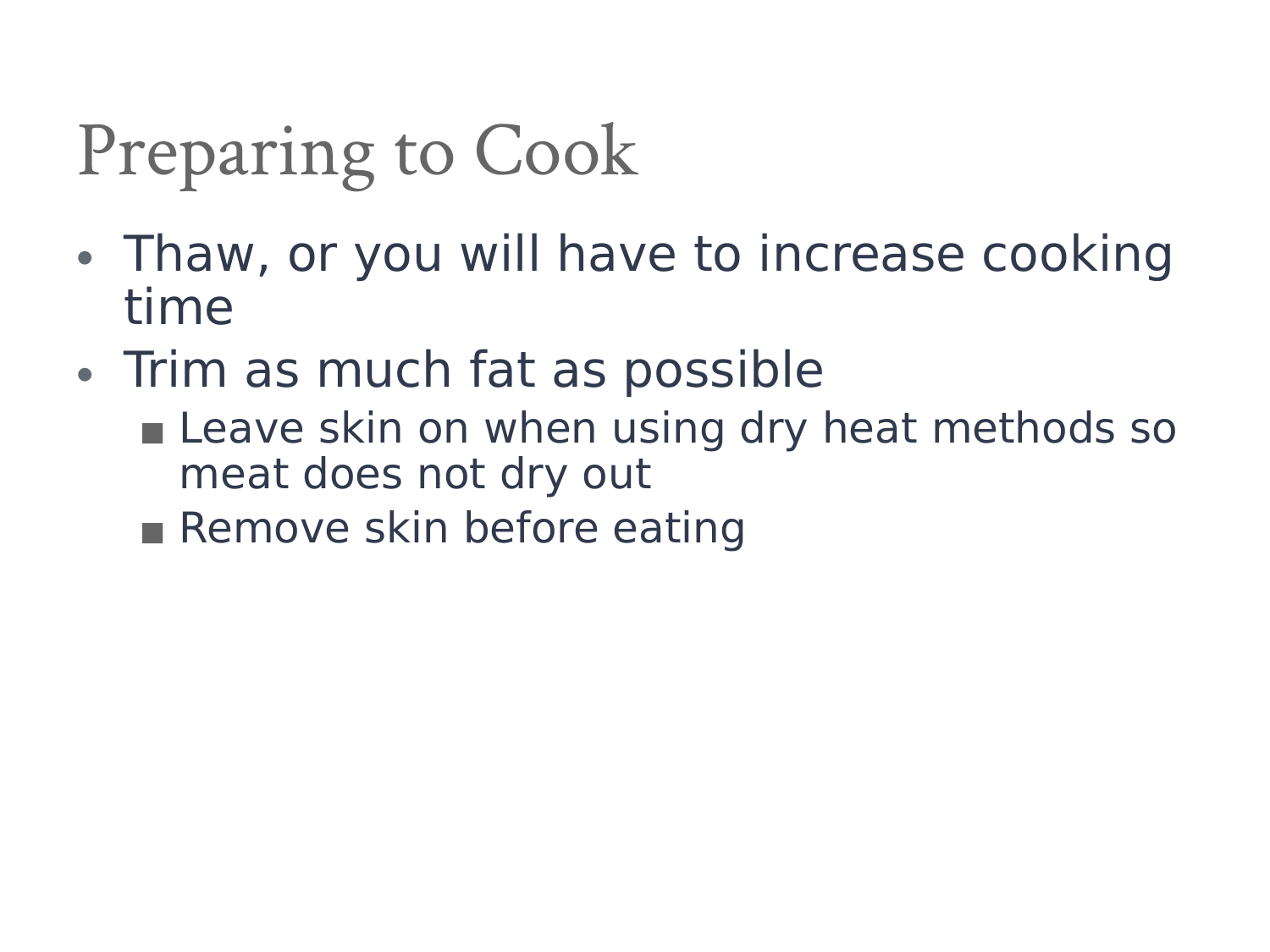

# Preparing to Cook
Thaw, or you will have to increase cooking time
Trim as much fat as possible
Leave skin on when using dry heat methods so meat does not dry out
Remove skin before eating